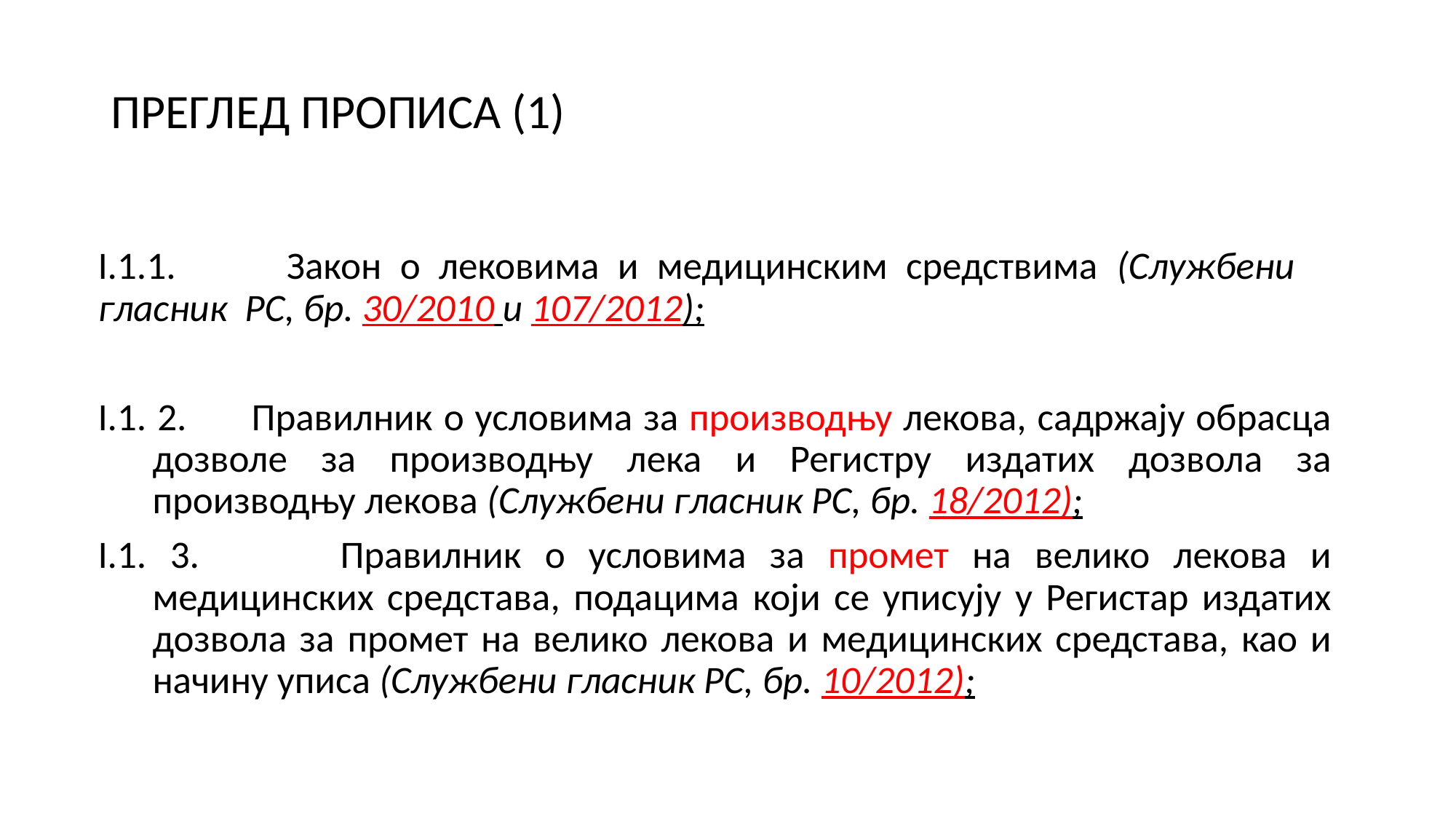

# ПРЕГЛЕД ПРОПИСА (1)

I.1.1.      Закон о лековима и медицинским средствима (Службени   гласник  РС, бр. 30/2010 и 107/2012);

I.1. 2.      Правилник о условима за производњу лекова, садржају обрасца дозволе за производњу лека и Регистру издатих дозвола за производњу лекова (Службени гласник РС, бр. 18/2012);
I.1. 3.      Правилник о условима за промет на велико лекова и медицинских средстава, подацима који се уписују у Регистар издатих дозвола за промет на велико лекова и медицинских средстава, као и начину уписа (Службени гласник РС, бр. 10/2012);